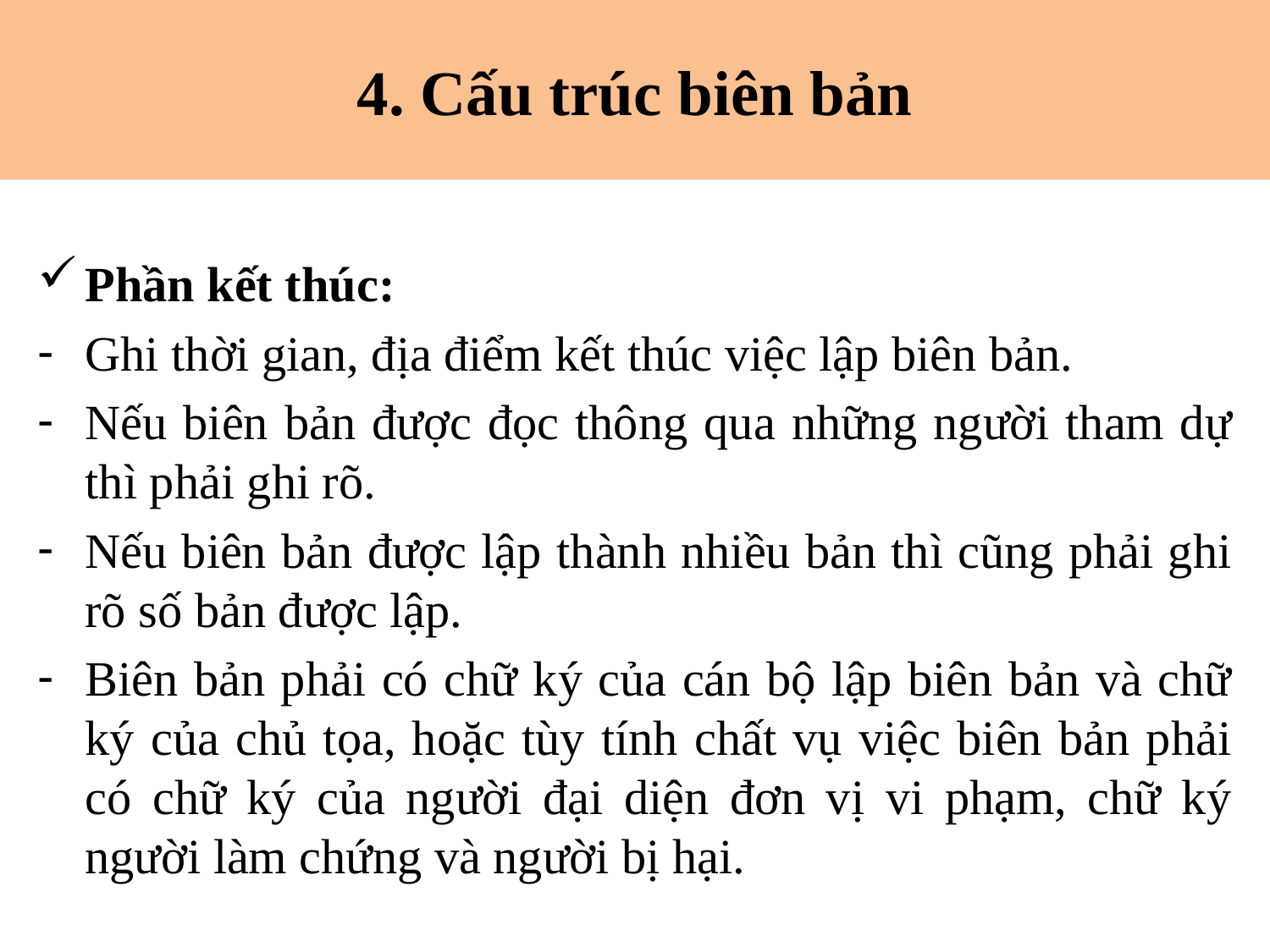

4. Cấu trúc biên bản
# 4. Cấu trúc biên bản
Phần kết thúc:
Ghi thời gian, địa điểm kết thúc việc lập biên bản.
Nếu biên bản được đọc thông qua những người tham dự thì phải ghi rõ.
Nếu biên bản được lập thành nhiều bản thì cũng phải ghi rõ số bản được lập.
Biên bản phải có chữ ký của cán bộ lập biên bản và chữ ký của chủ tọa, hoặc tùy tính chất vụ việc biên bản phải có chữ ký của người đại diện đơn vị vi phạm, chữ ký người làm chứng và người bị hại.